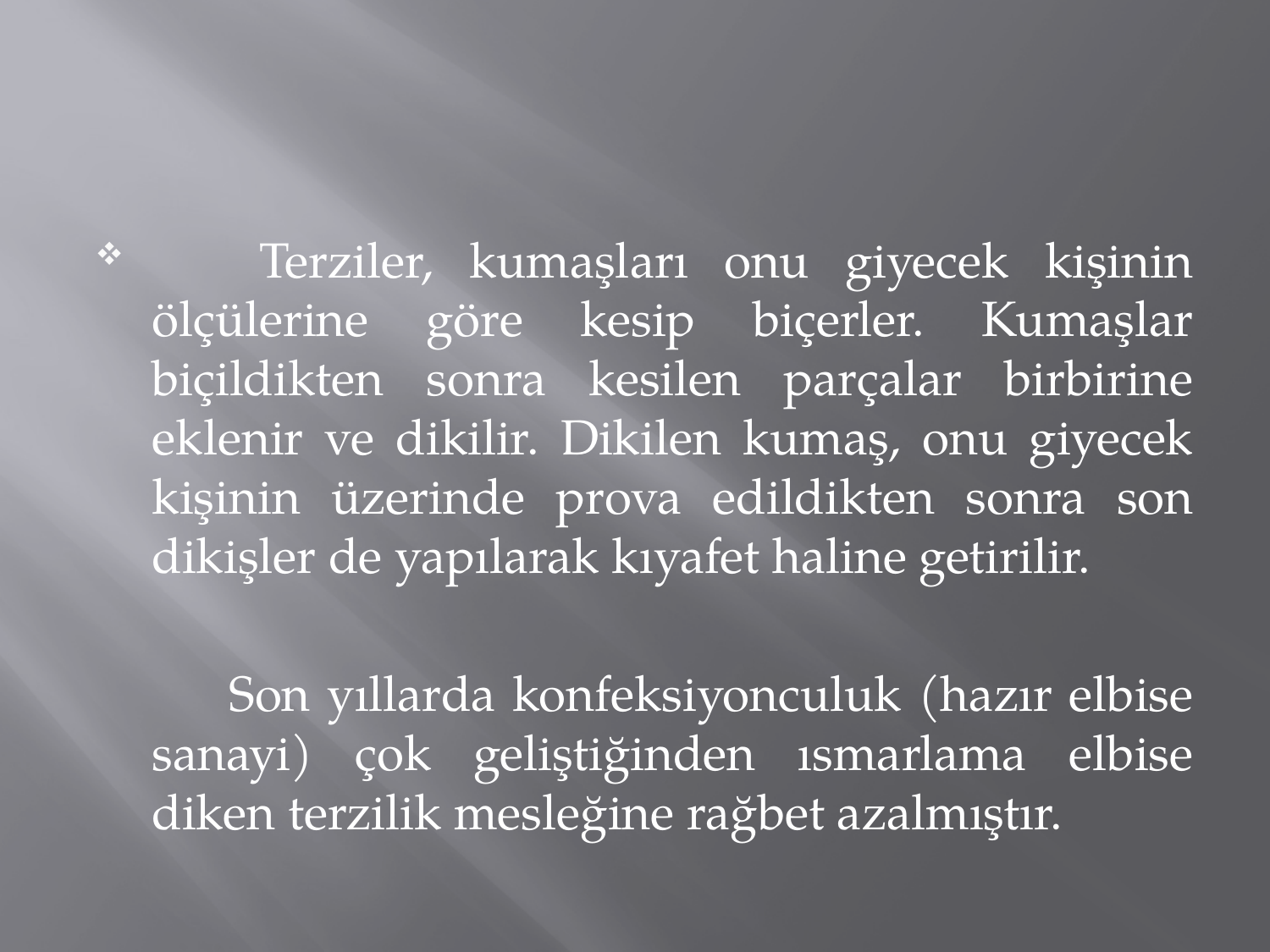

Terziler, kumaşları onu giyecek kişinin ölçülerine göre kesip biçerler. Kumaşlar biçildikten sonra kesilen parçalar birbirine eklenir ve dikilir. Dikilen kumaş, onu giyecek kişinin üzerinde prova edildikten sonra son dikişler de yapılarak kıyafet haline getirilir.

        Son yıllarda konfeksiyonculuk (hazır elbise sanayi) çok geliştiğinden ısmarlama elbise diken terzilik mesleğine rağbet azalmıştır.